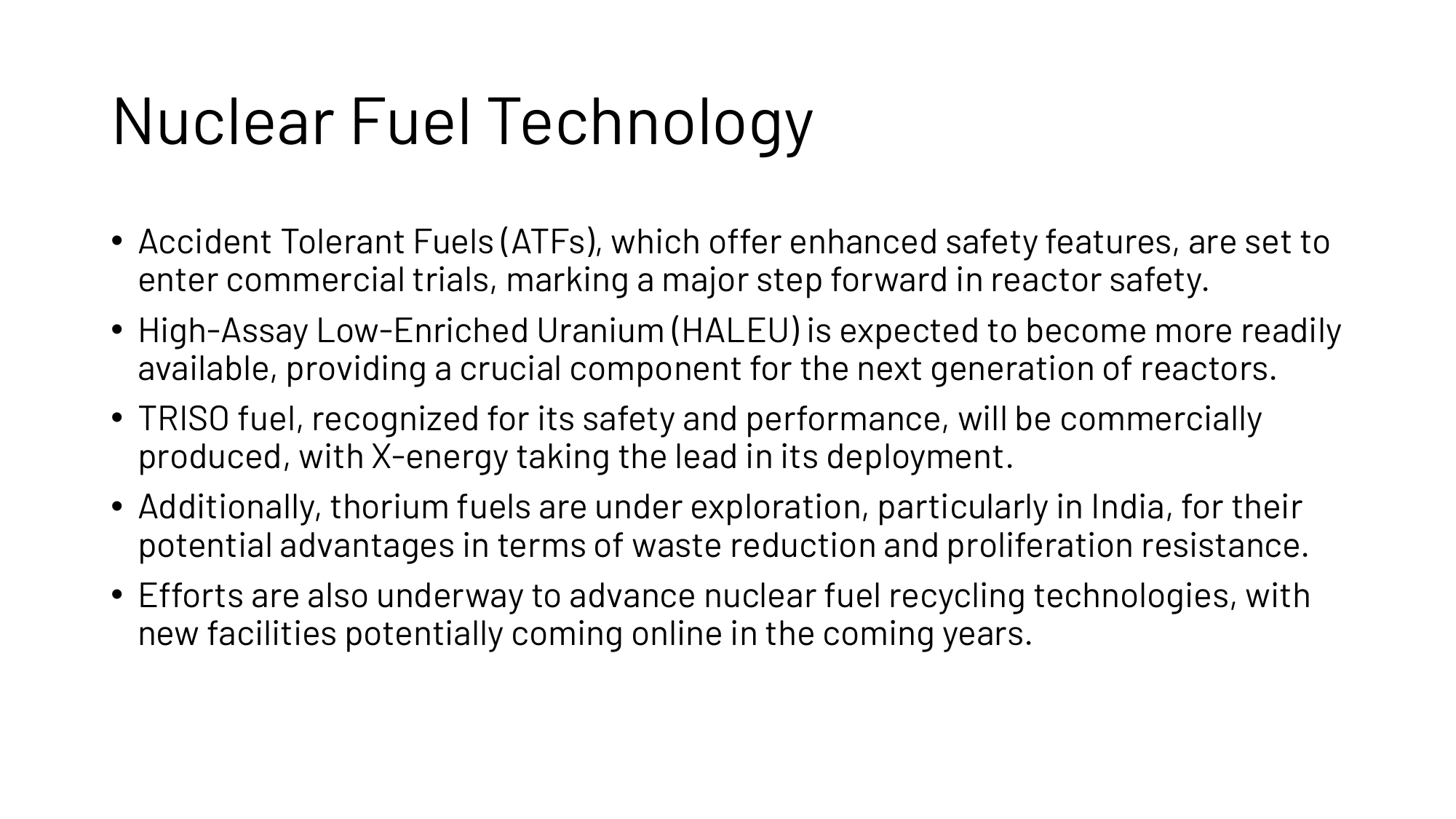

# Nuclear Fuel Technology
Accident Tolerant Fuels (ATFs), which offer enhanced safety features, are set to enter commercial trials, marking a major step forward in reactor safety.
High-Assay Low-Enriched Uranium (HALEU) is expected to become more readily available, providing a crucial component for the next generation of reactors.
TRISO fuel, recognized for its safety and performance, will be commercially produced, with X-energy taking the lead in its deployment.
Additionally, thorium fuels are under exploration, particularly in India, for their potential advantages in terms of waste reduction and proliferation resistance.
Efforts are also underway to advance nuclear fuel recycling technologies, with new facilities potentially coming online in the coming years.